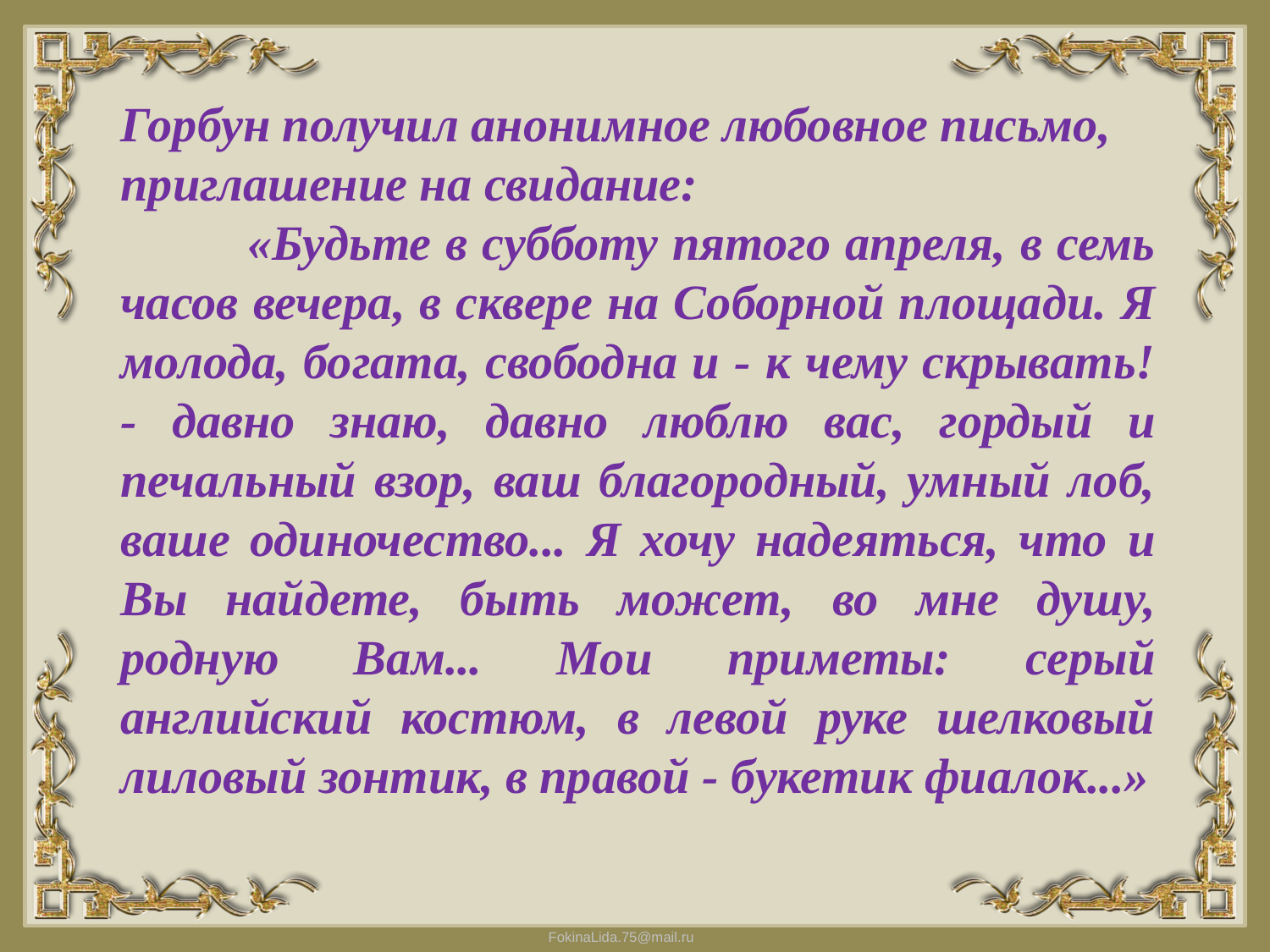

Горбун получил анонимное любовное письмо, приглашение на свидание:
	«Будьте в субботу пятого апреля, в семь часов вечера, в сквере на Соборной площади. Я молода, богата, свободна и - к чему скрывать! - давно знаю, давно люблю вас, гордый и печальный взор, ваш благородный, умный лоб, ваше одиночество... Я хочу надеяться, что и Вы найдете, быть может, во мне душу, родную Вам... Мои приметы: серый английский костюм, в левой руке шелковый лиловый зонтик, в правой - букетик фиалок...»